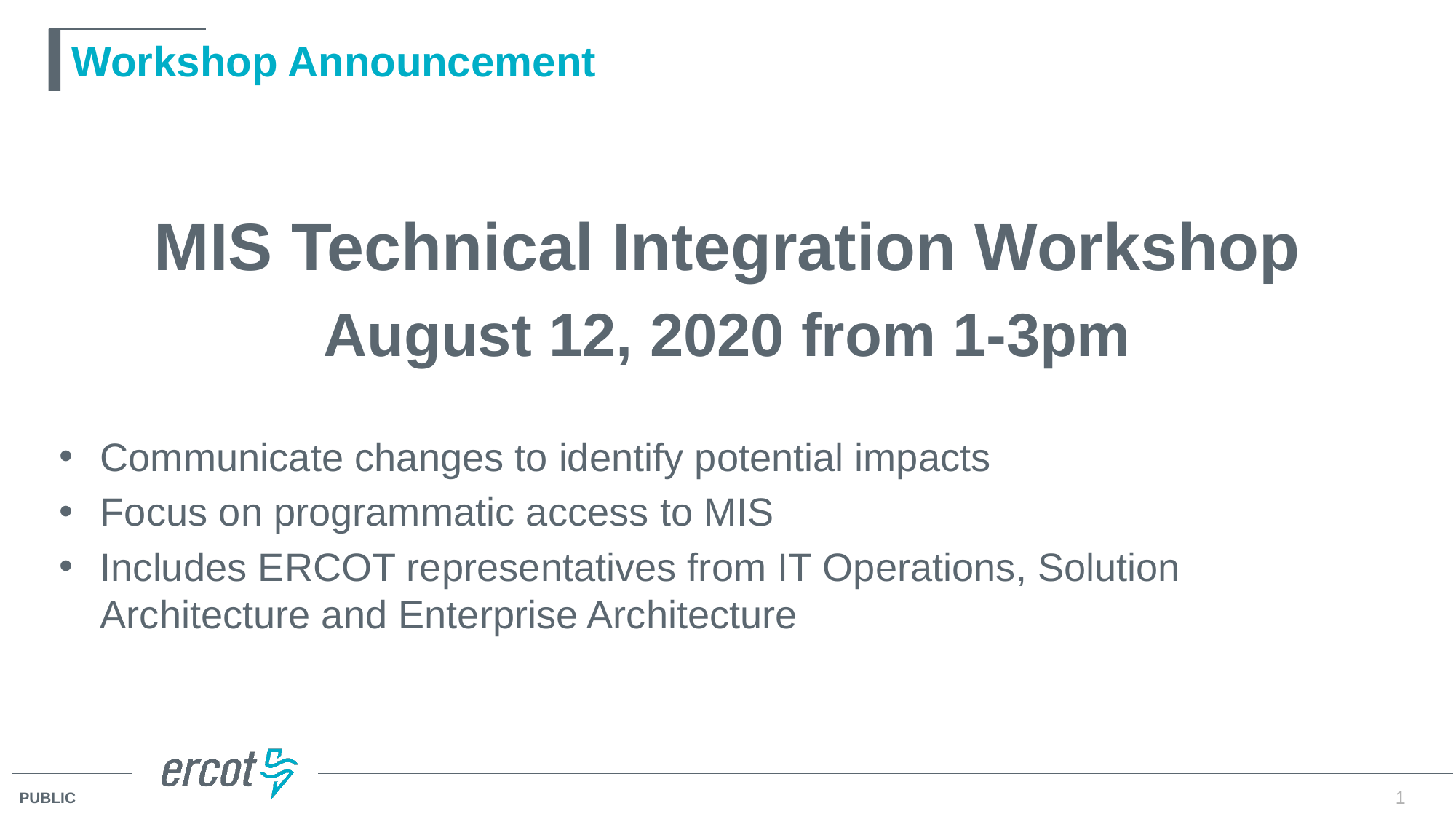

# Workshop Announcement
MIS Technical Integration Workshop
August 12, 2020 from 1-3pm

Communicate changes to identify potential impacts
Focus on programmatic access to MIS
Includes ERCOT representatives from IT Operations, Solution Architecture and Enterprise Architecture

1